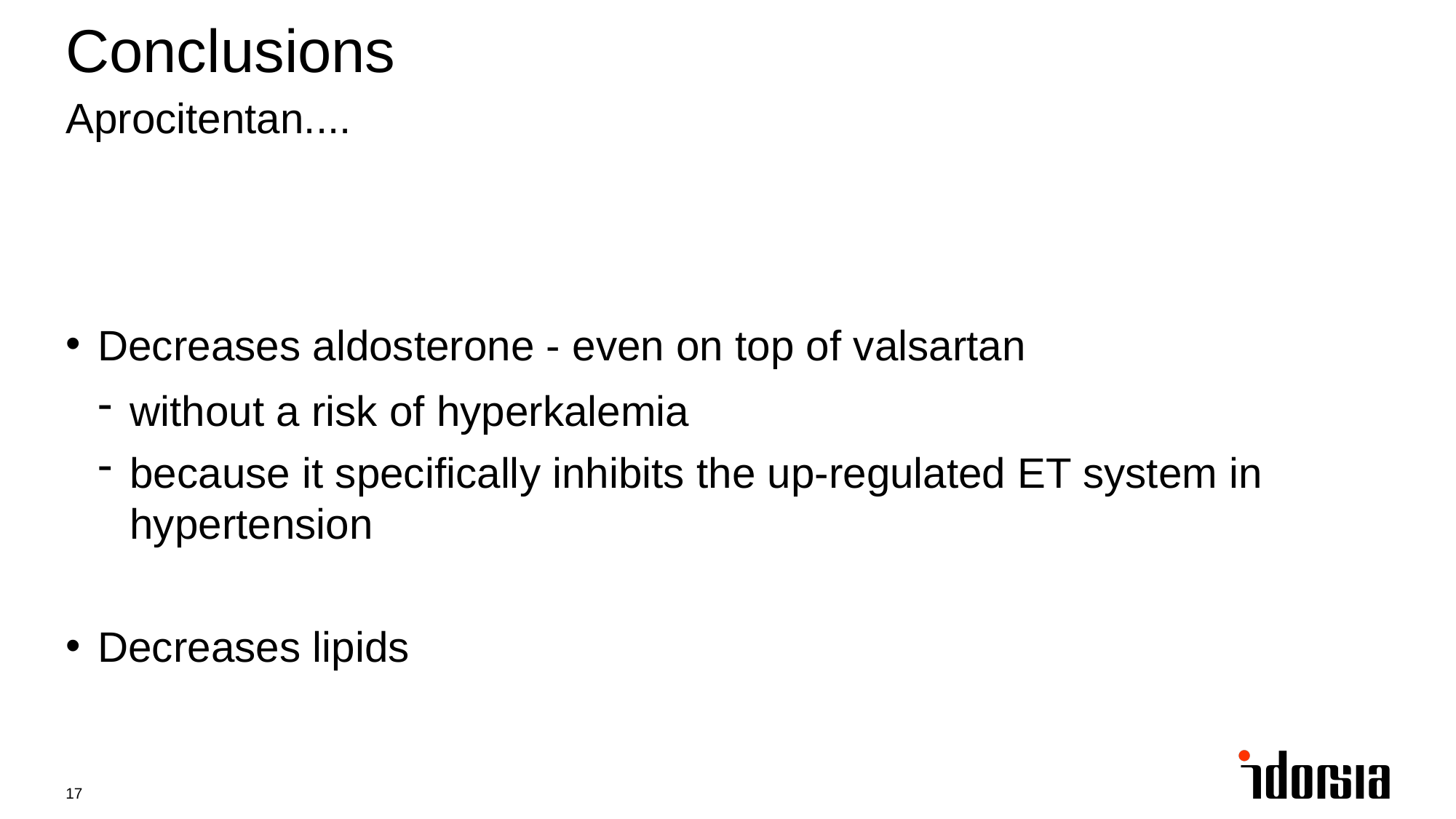

# Conclusions
Aprocitentan....

Decreases aldosterone - even on top of valsartan
without a risk of hyperkalemia
because it specifically inhibits the up-regulated ET system in hypertension

Decreases lipids

17